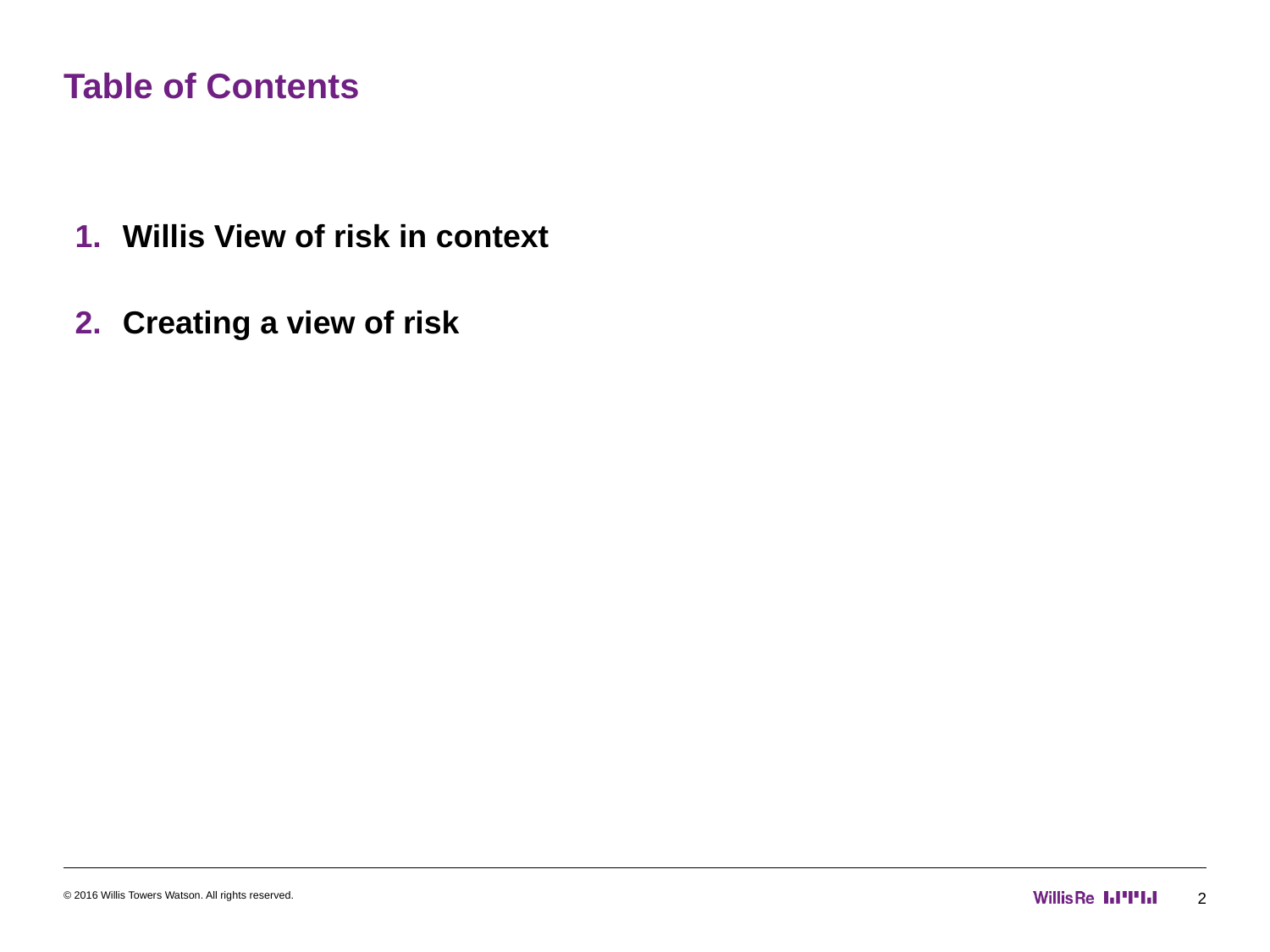

# Table of Contents
Willis View of risk in context
Creating a view of risk

© 2016 Willis Towers Watson. All rights reserved.
2